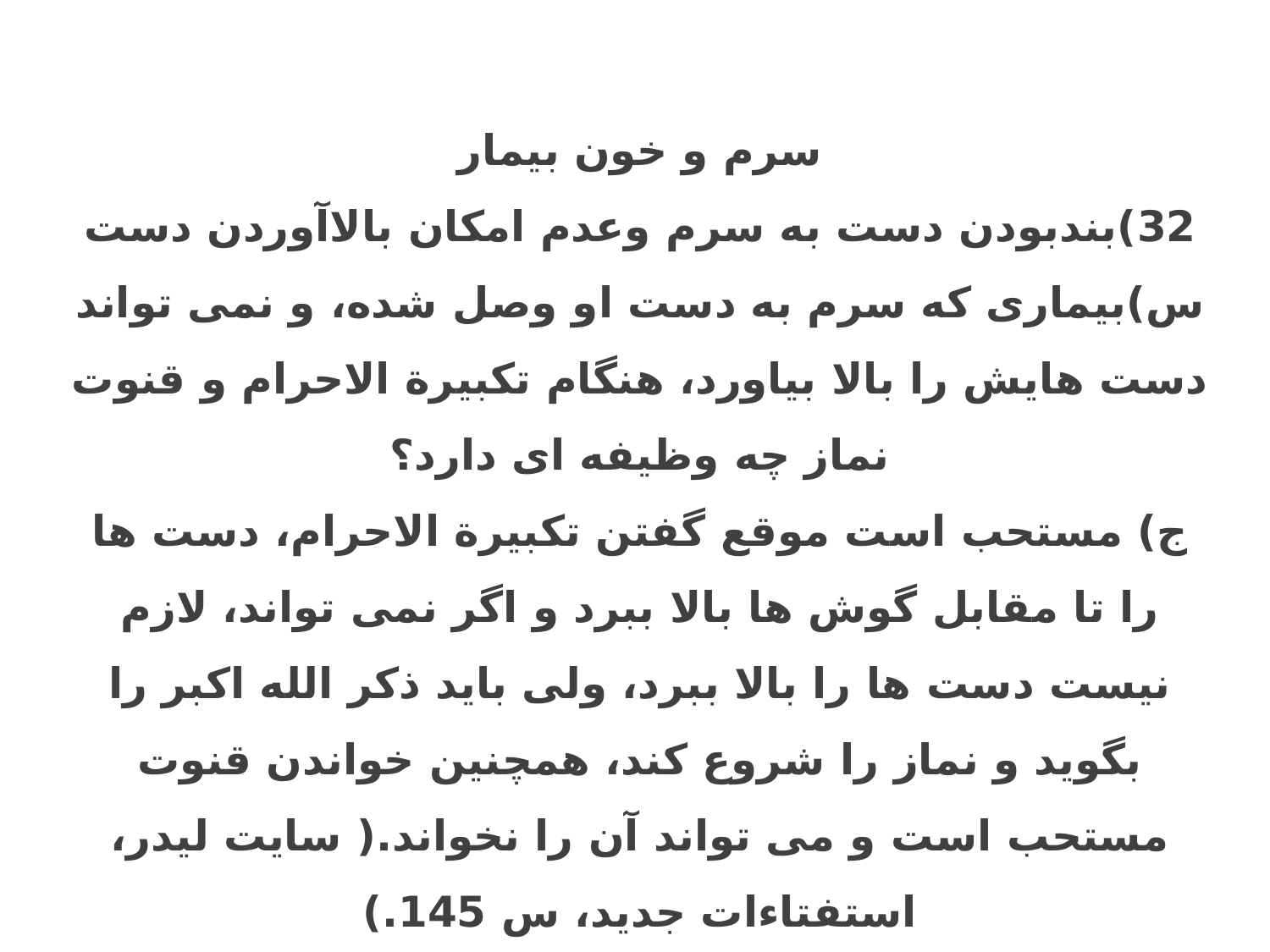

سرم و خون بیمار
32)بندبودن دست به سرم وعدم امکان بالاآوردن دست
س)بیماری که سرم به دست او وصل شده، و نمی تواند دست هایش را بالا بیاورد، هنگام تکبیرة الاحرام و قنوت نماز چه وظیفه ای دارد؟
ج) مستحب است موقع گفتن تکبیرة الاحرام، دست ها را تا مقابل گوش ها بالا ببرد و اگر نمی تواند، لازم نیست دست ها را بالا ببرد، ولی باید ذکر الله اکبر را بگوید و نماز را شروع کند، همچنین خواندن قنوت مستحب است و می تواند آن را نخواند.( سایت لیدر، استفتاءات جدید، س 145.)